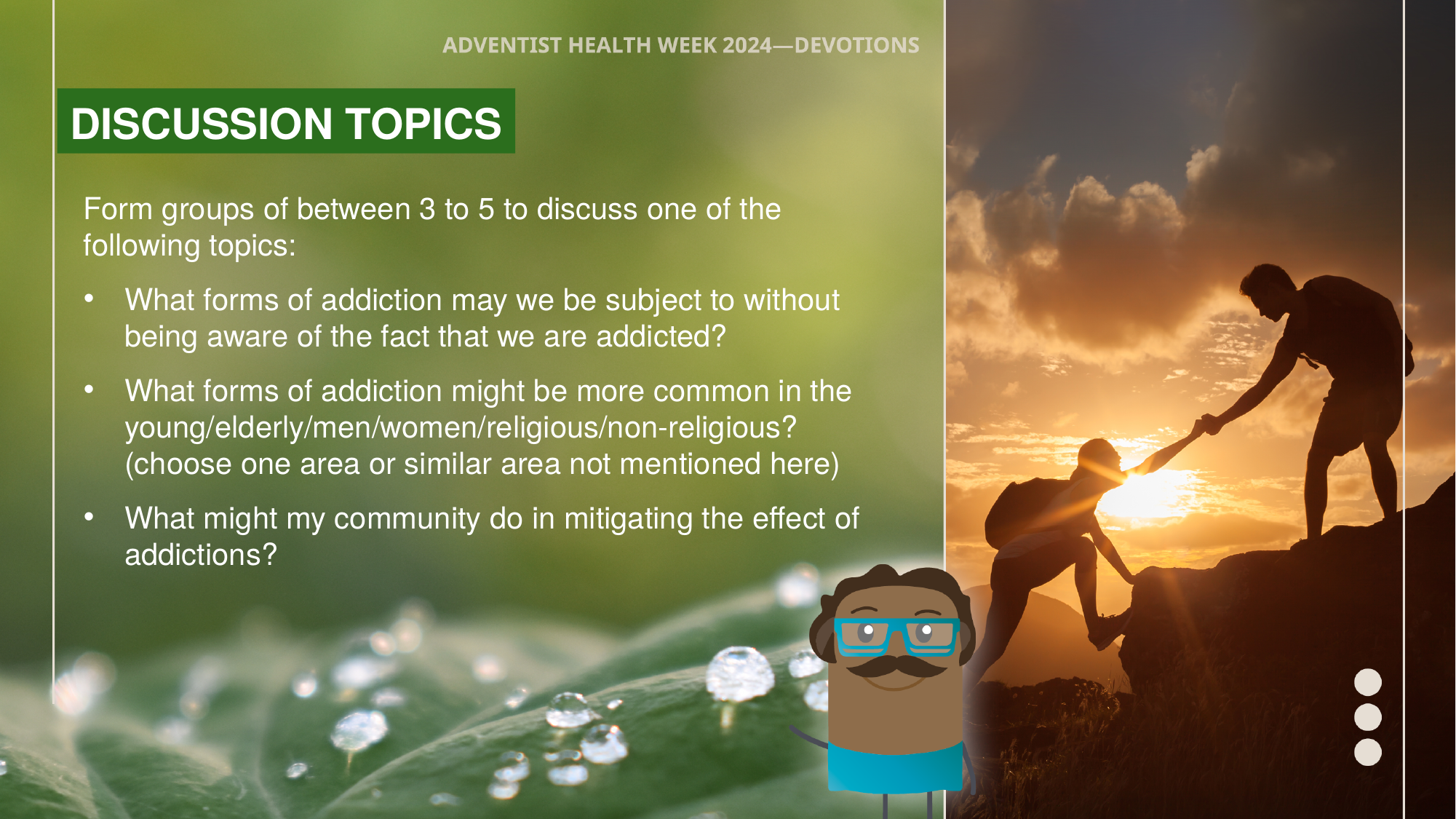

DISCUSSION TOPICS
Form groups of between 3 to 5 to discuss one of the following topics:
What forms of addiction may we be subject to without being aware of the fact that we are addicted?
What forms of addiction might be more common in the young/elderly/men/women/religious/non-religious? (choose one area or similar area not mentioned here)
What might my community do in mitigating the effect of addictions?